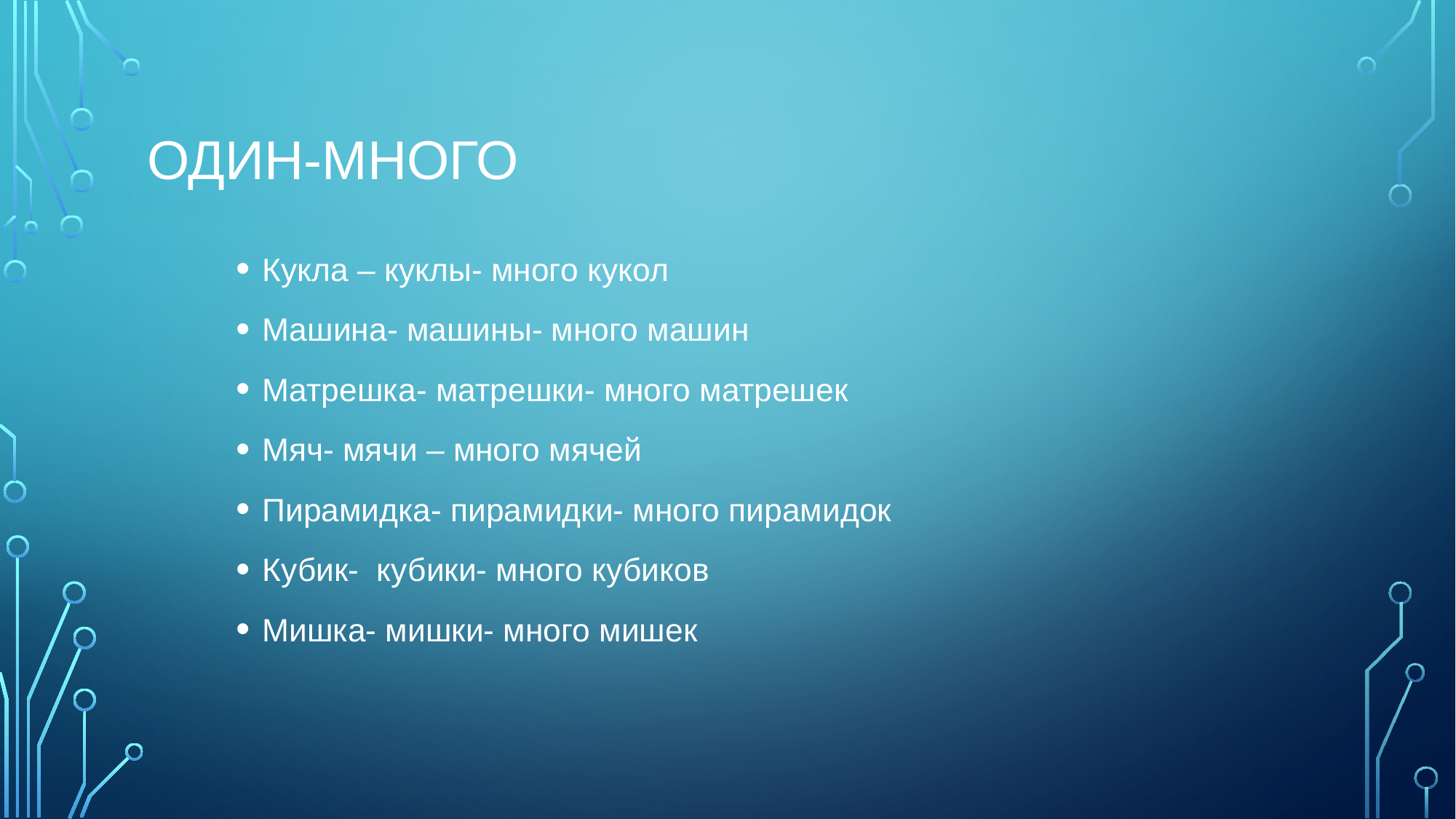

# ОДИН-МНОГО
Кукла – куклы- много кукол
Машина- машины- много машин
Матрешка- матрешки- много матрешек
Мяч- мячи – много мячей
Пирамидка- пирамидки- много пирамидок
Кубик-  кубики- много кубиков
Мишка- мишки- много мишек